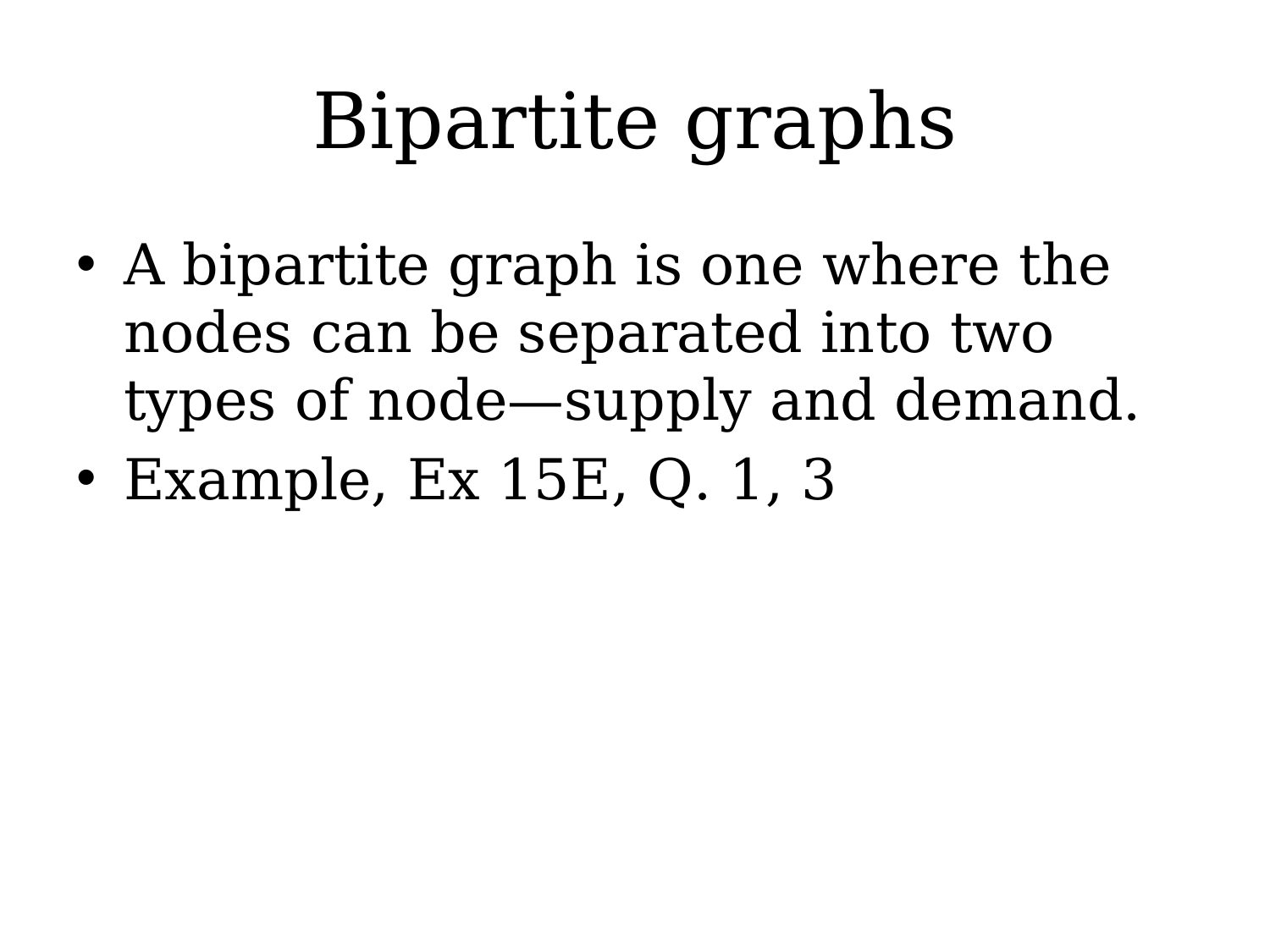

# Bipartite graphs
A bipartite graph is one where the nodes can be separated into two types of node—supply and demand.
Example, Ex 15E, Q. 1, 3